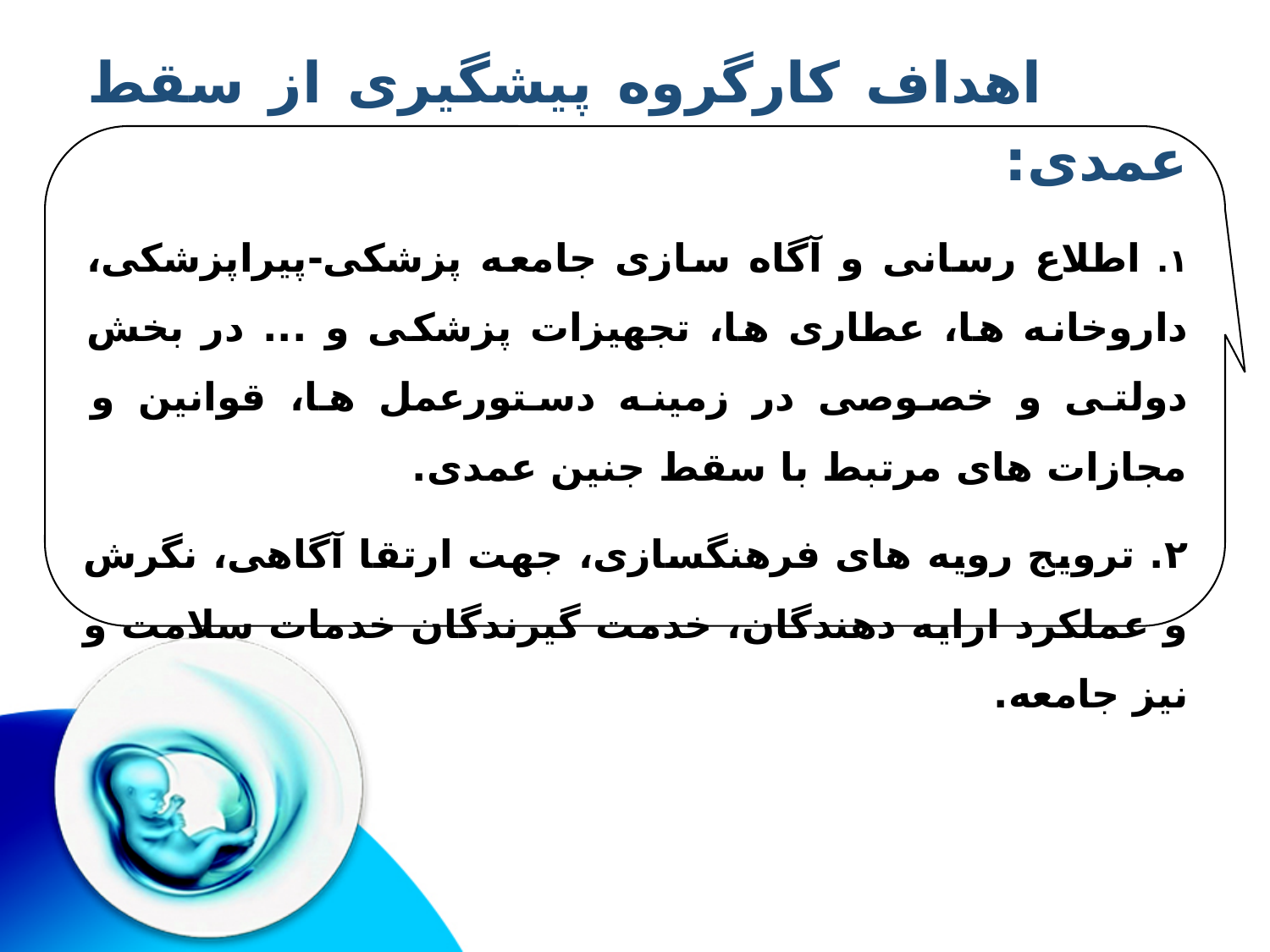

اهداف کارگروه پیشگیری از سقط عمدی:
۱. اطلاع رسانی و آگاه سازی جامعه پزشکی-پیراپزشکی، داروخانه ها، عطاری ها، تجهیزات پزشکی و ... در بخش دولتی و خصوصی در زمینه دستورعمل ها، قوانین و مجازات های مرتبط با سقط جنین عمدی.
۲. ترویج رویه های فرهنگسازی، جهت ارتقا آگاهی، نگرش و عملکرد ارایه دهندگان، خدمت گیرندگان خدمات سلامت و نیز جامعه.